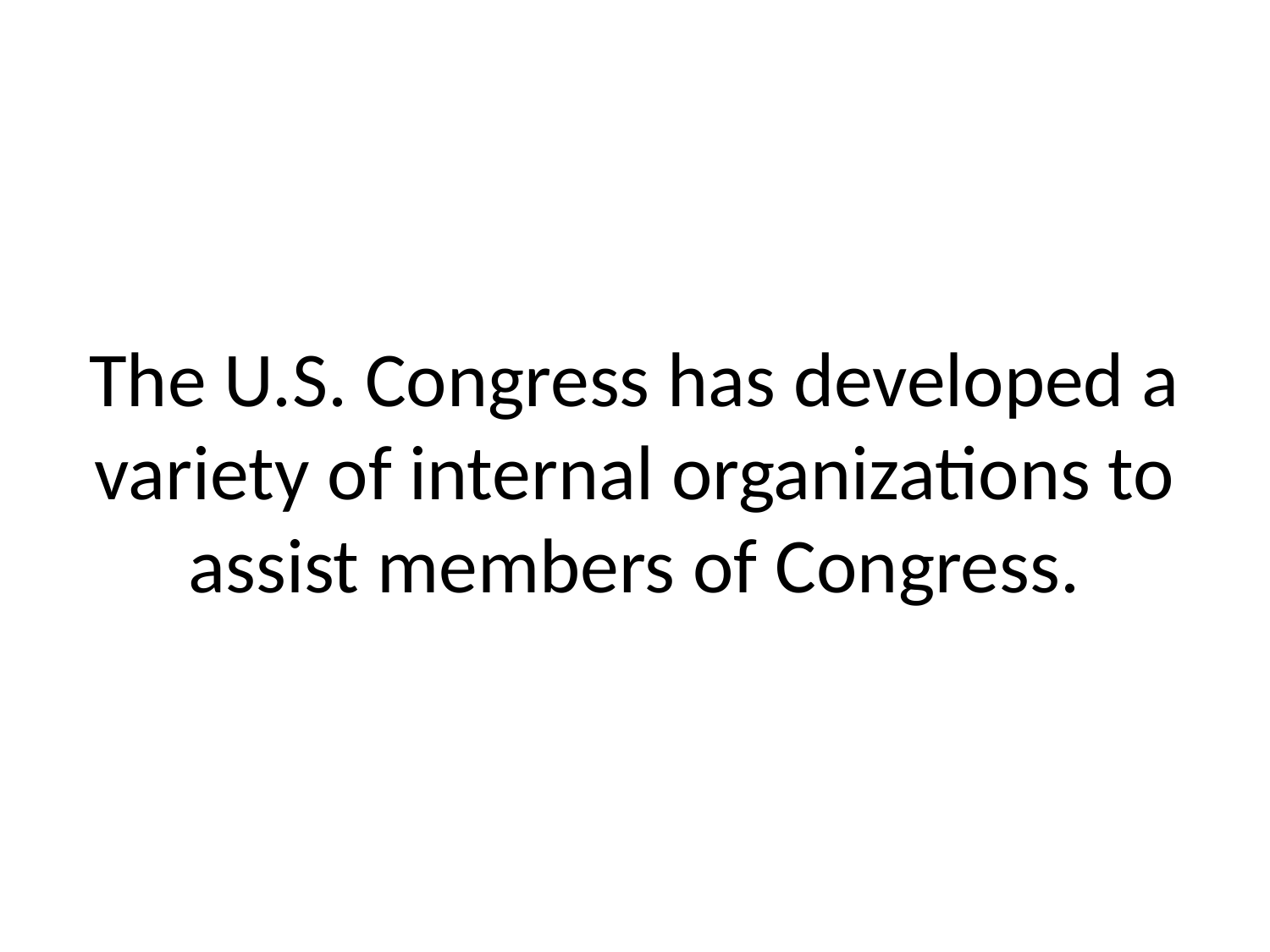

# The U.S. Congress has developed a variety of internal organizations to assist members of Congress.